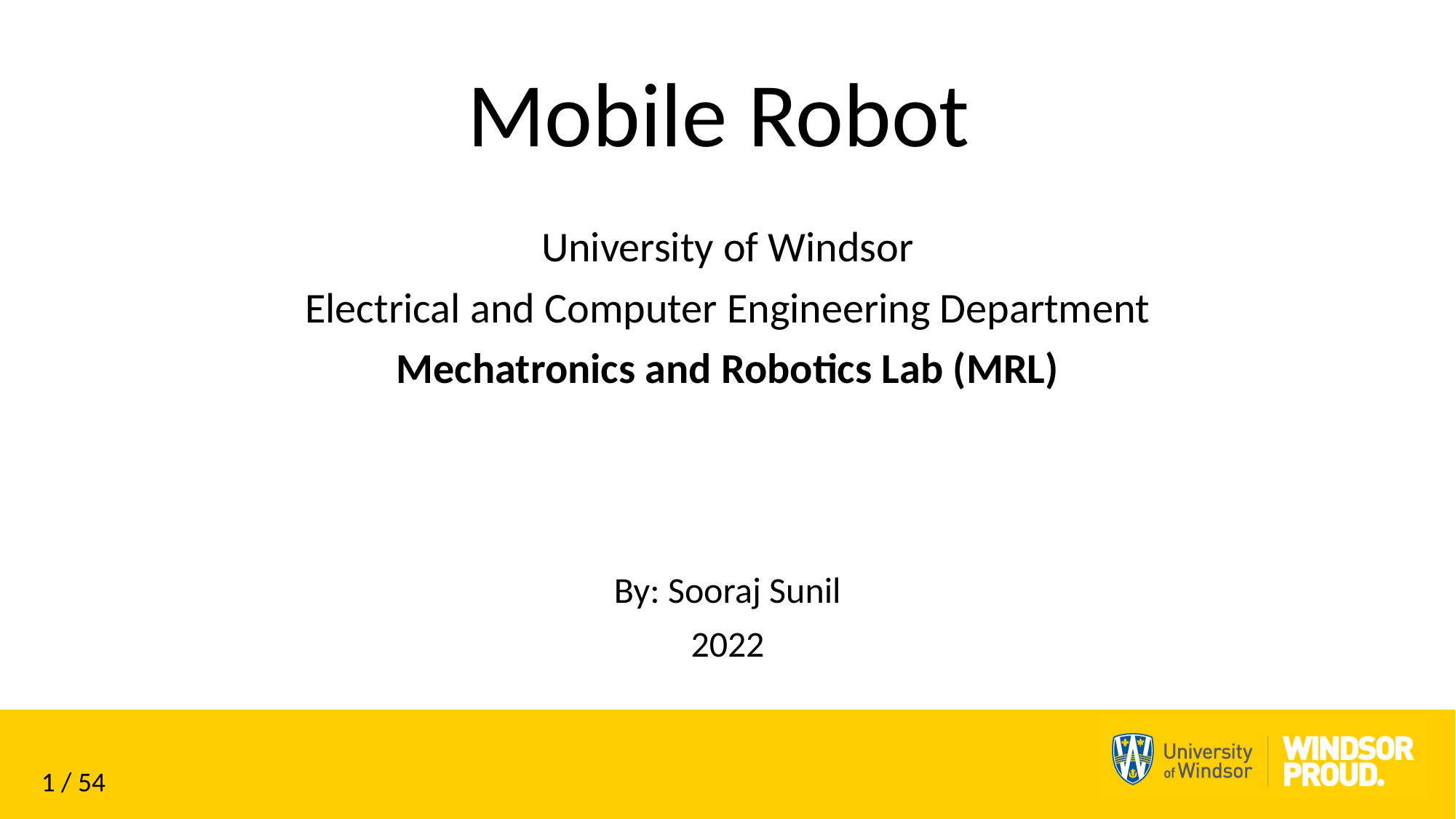

# Mobile Robot
University of Windsor
Electrical and Computer Engineering Department
Mechatronics and Robotics Lab (MRL)

By: Sooraj Sunil
2022
1